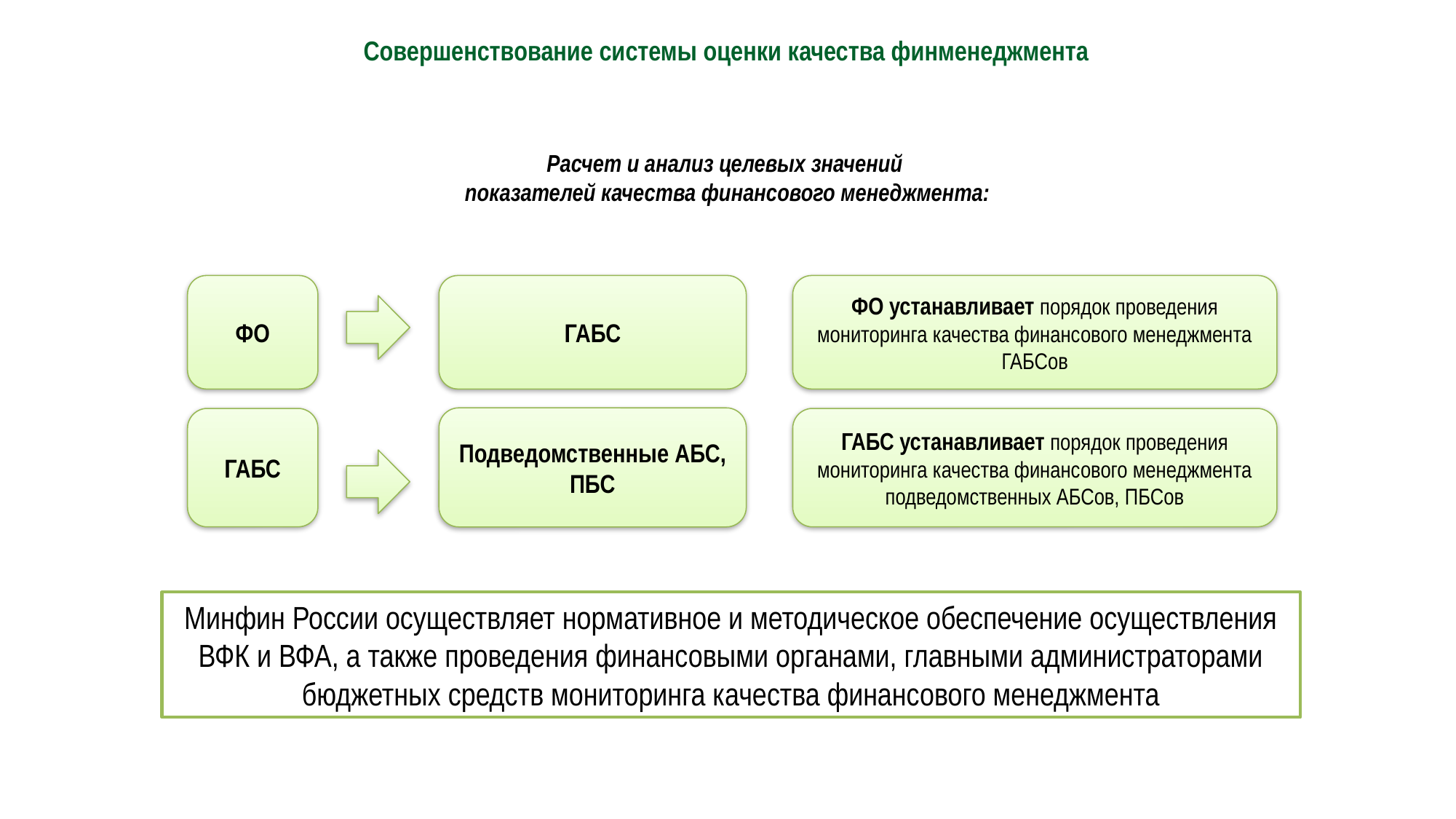

Совершенствование системы оценки качества финменеджмента
Расчет и анализ целевых значений
показателей качества финансового менеджмента:
ФО
ГАБС
ФО устанавливает порядок проведения мониторинга качества финансового менеджмента ГАБСов

Подведомственные АБС, ПБС
ГАБС
ГАБС устанавливает порядок проведения мониторинга качества финансового менеджмента подведомственных АБСов, ПБСов

Минфин России осуществляет нормативное и методическое обеспечение осуществления ВФК и ВФА, а также проведения финансовыми органами, главными администраторами бюджетных средств мониторинга качества финансового менеджмента
201